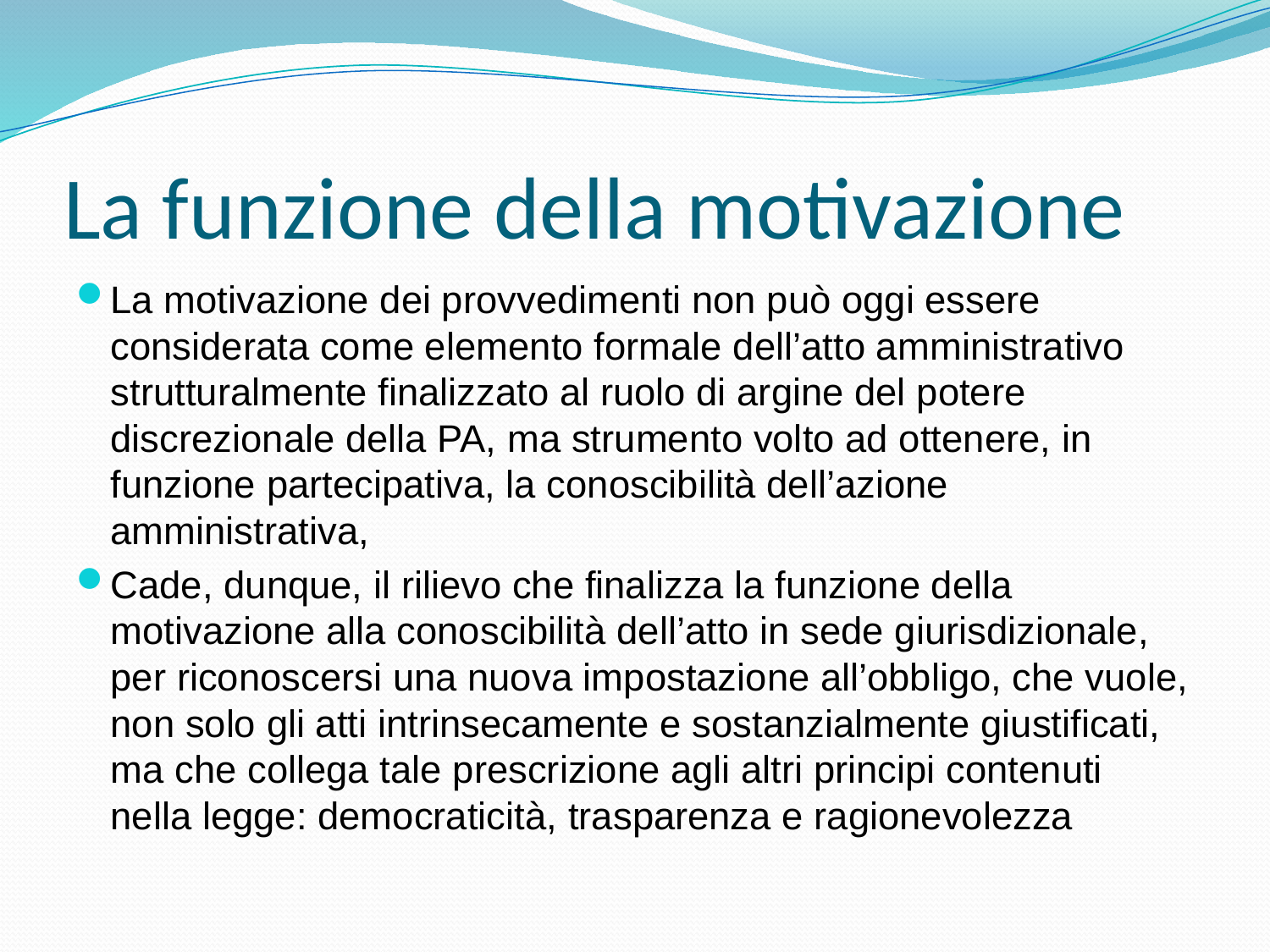

# La funzione della motivazione
La motivazione dei provvedimenti non può oggi essere  considerata come elemento formale dell’atto amministrativo strutturalmente finalizzato al ruolo di argine del potere discrezionale della PA, ma strumento volto ad ottenere, in funzione partecipativa, la conoscibilità dell’azione amministrativa,
Cade, dunque, il rilievo che finalizza la funzione della motivazione alla conoscibilità dell’atto in sede giurisdizionale, per riconoscersi una nuova impostazione all’obbligo, che vuole, non solo gli atti intrinsecamente e sostanzialmente giustificati, ma che collega tale prescrizione agli altri principi contenuti nella legge: democraticità, trasparenza e ragionevolezza